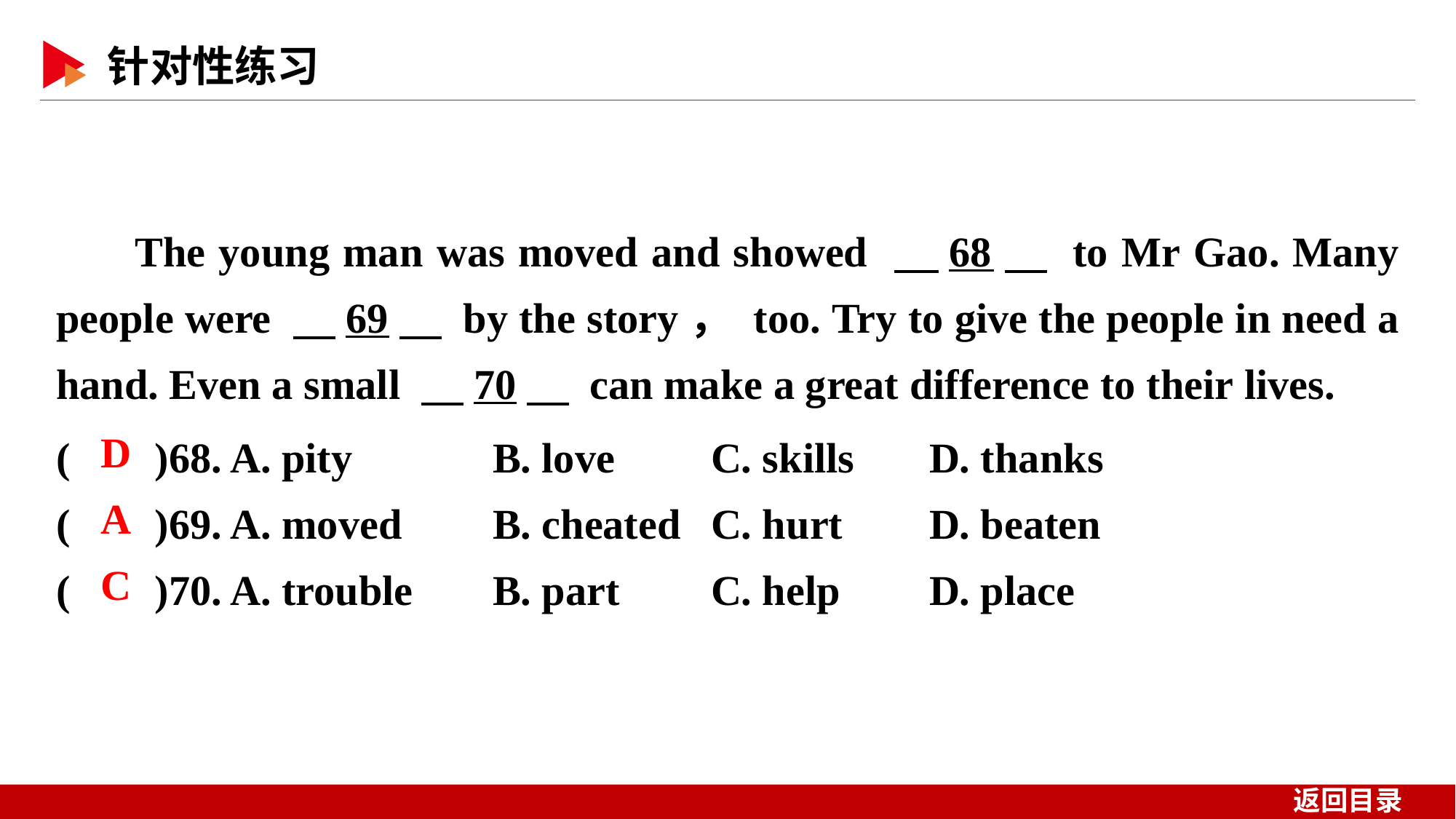

The young man was moved and showed 　68　 to Mr Gao. Many people were 　69　 by the story， too. Try to give the people in need a hand. Even a small 　70　 can make a great difference to their lives.
(        )68. A. pity　    	B. love	C. skills    	D. thanks
(        )69. A. moved      	B. cheated	C. hurt　   	D. beaten
(        )70. A. trouble  	B. part　	C. help　   	D. place
   D
   A
   C